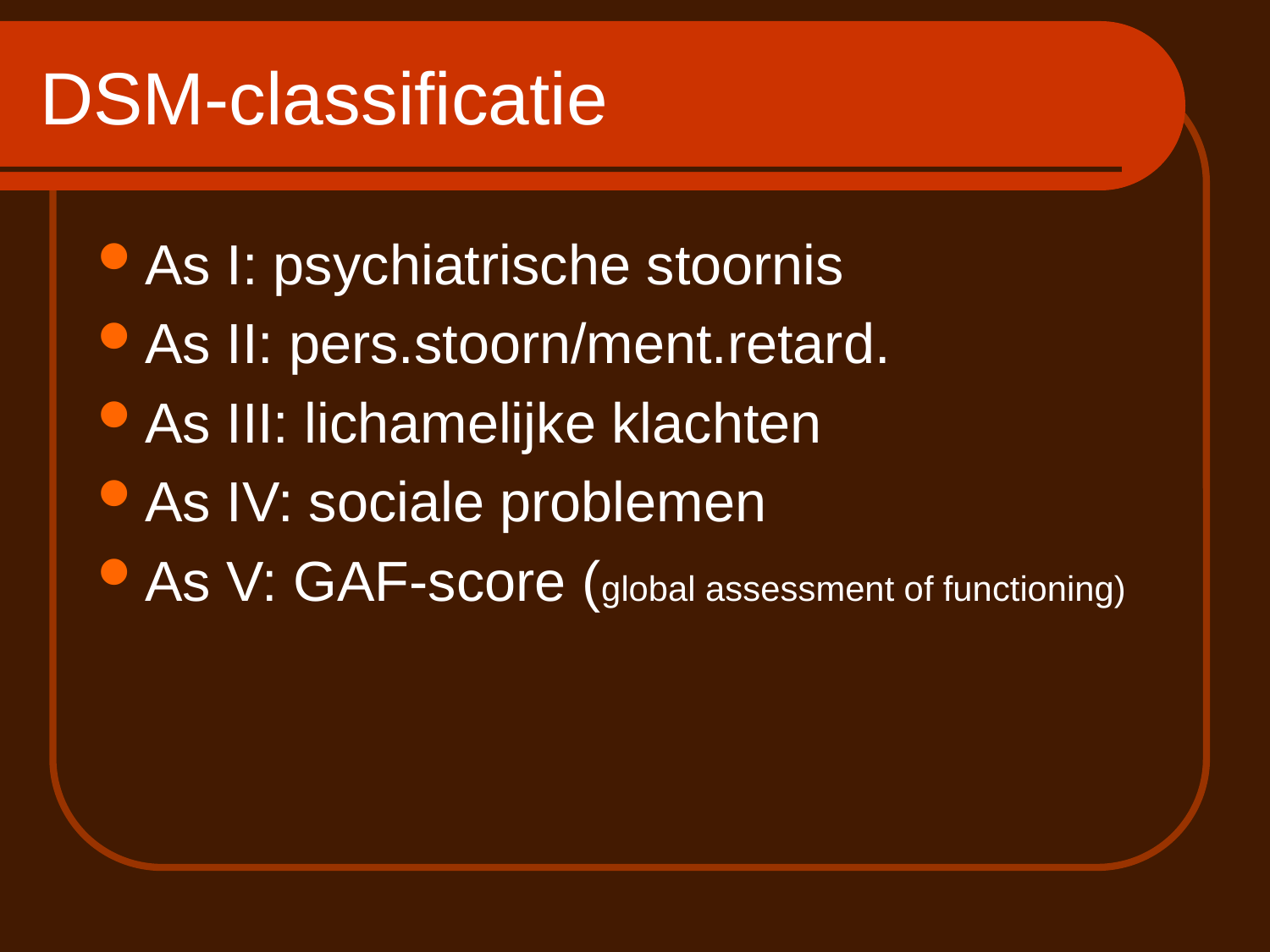

# DSM-classificatie
As I: psychiatrische stoornis
As II: pers.stoorn/ment.retard.
As III: lichamelijke klachten
As IV: sociale problemen
As V: GAF-score (global assessment of functioning)